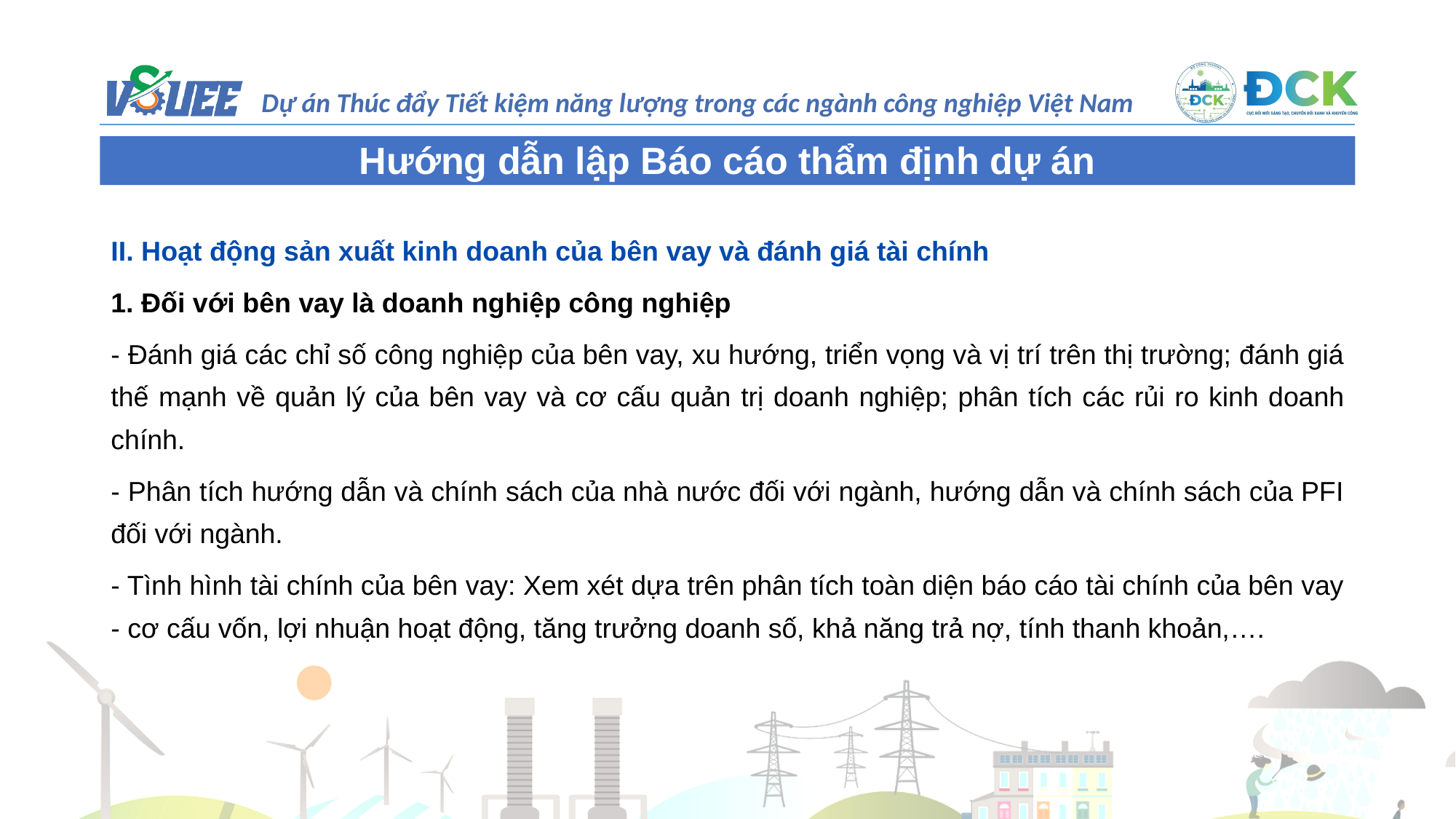

Hướng dẫn lập Báo cáo thẩm định dự án
II. Hoạt động sản xuất kinh doanh của bên vay và đánh giá tài chính
1. Đối với bên vay là doanh nghiệp công nghiệp
- Đánh giá các chỉ số công nghiệp của bên vay, xu hướng, triển vọng và vị trí trên thị trường; đánh giá thế mạnh về quản lý của bên vay và cơ cấu quản trị doanh nghiệp; phân tích các rủi ro kinh doanh chính.
- Phân tích hướng dẫn và chính sách của nhà nước đối với ngành, hướng dẫn và chính sách của PFI đối với ngành.
- Tình hình tài chính của bên vay: Xem xét dựa trên phân tích toàn diện báo cáo tài chính của bên vay - cơ cấu vốn, lợi nhuận hoạt động, tăng trưởng doanh số, khả năng trả nợ, tính thanh khoản,….